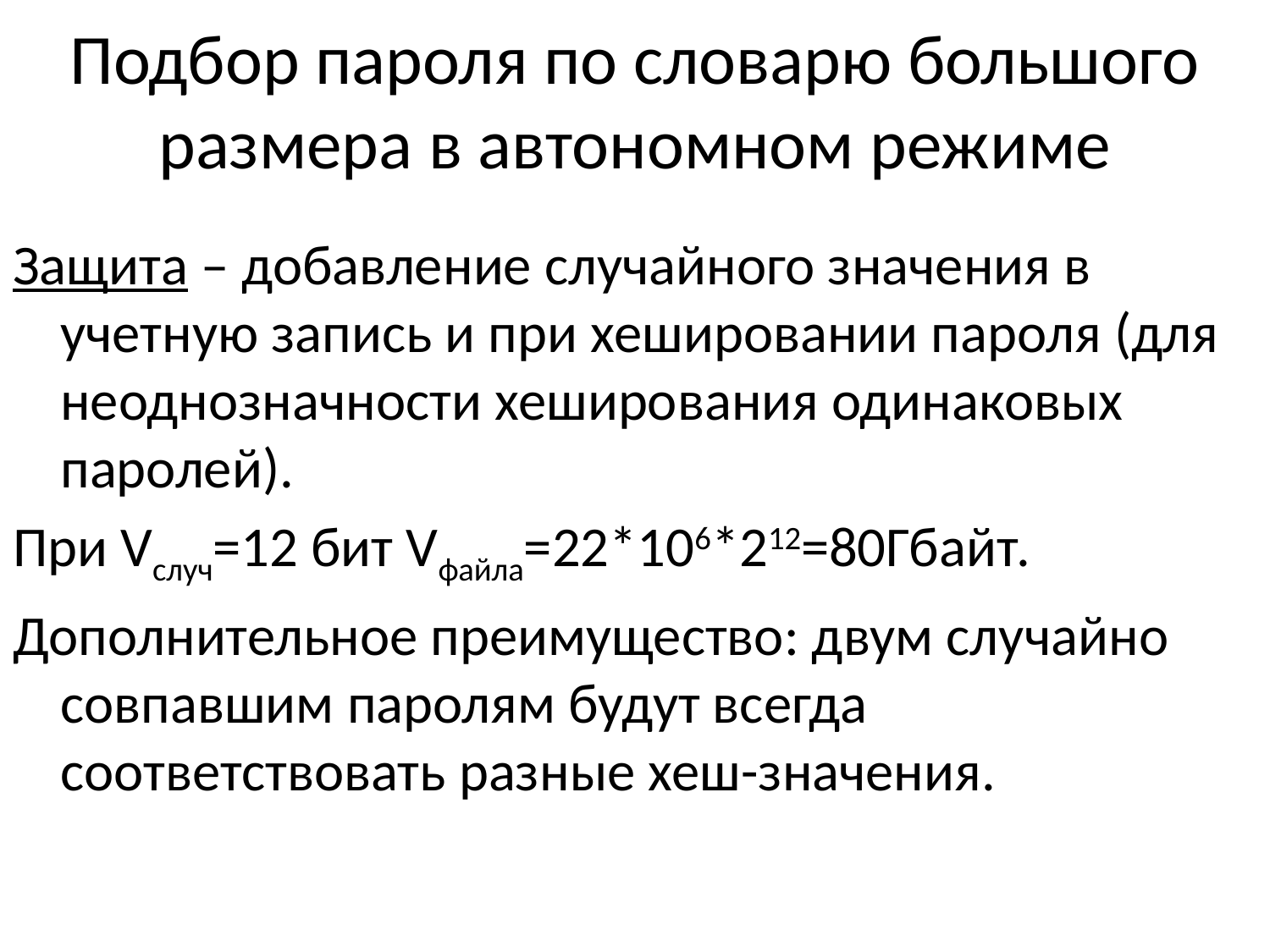

# Подбор пароля по словарю большого размера в автономном режиме
Защита – добавление случайного значения в учетную запись и при хешировании пароля (для неоднозначности хеширования одинаковых паролей).
При Vслуч=12 бит Vфайла=22*106*212=80Гбайт.
Дополнительное преимущество: двум случайно совпавшим паролям будут всегда соответствовать разные хеш-значения.